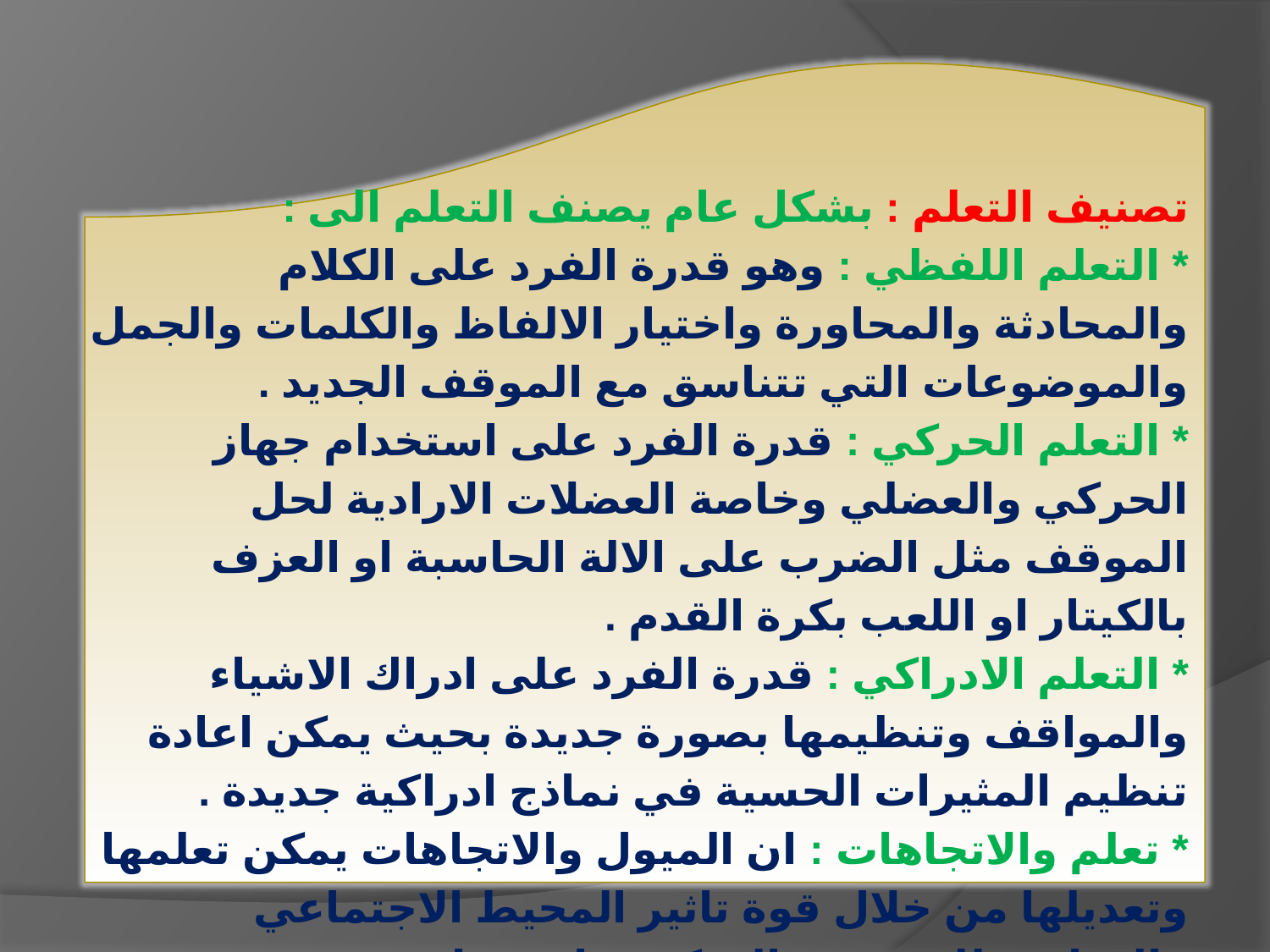

# تصنيف التعلم : بشكل عام يصنف التعلم الى :‏ ‏* التعلم اللفظي : وهو قدرة الفرد على الكلام والمحادثة والمحاورة واختيار الالفاظ ‏والكلمات والجمل والموضوعات التي تتناسق مع الموقف الجديد .‏ ‏* التعلم الحركي : قدرة الفرد على استخدام جهاز الحركي والعضلي وخاصة ‏العضلات الارادية لحل الموقف مثل الضرب على الالة الحاسبة او العزف بالكيتار او ‏اللعب بكرة القدم .‏ ‏* التعلم الادراكي : قدرة الفرد على ادراك الاشياء والمواقف وتنظيمها بصورة جديدة ‏بحيث يمكن اعادة تنظيم المثيرات الحسية في نماذج ادراكية جديدة .‏ ‏* تعلم والاتجاهات : ان الميول والاتجاهات يمكن تعلمها وتعديلها من خلال قوة تاثير ‏المحيط الاجتماعي والثقافي للمجتمع والتحكم بها نسبيا .‏ ‏* تعليم اسلوب حل المشكلات : وهو قدرة الفرد على التكيف والتلائم مع المواقف ‏الجديدة البسيطة لاعادة المعلومات السابقة وحل الموقف الجديد .‏